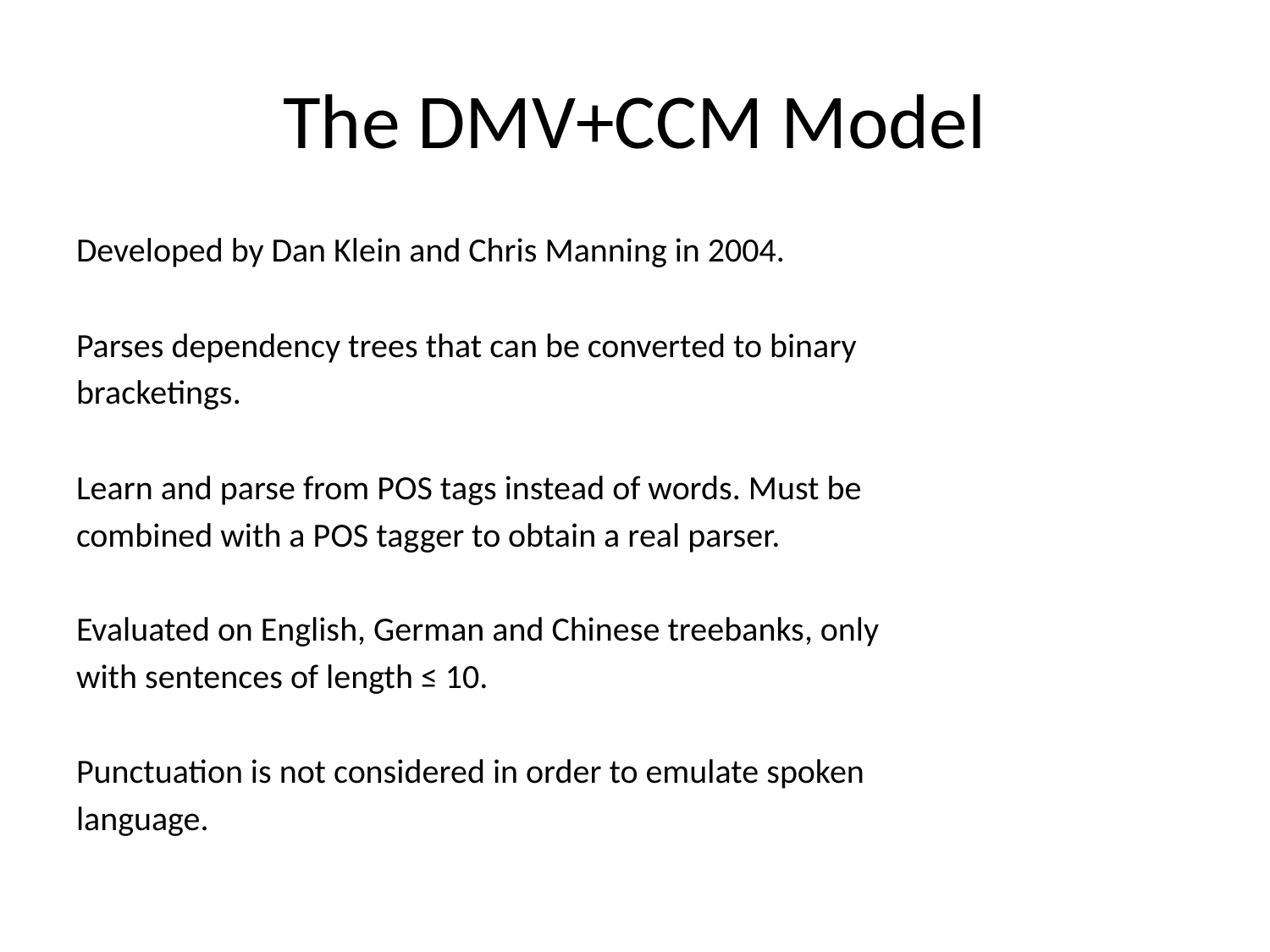

# The DMV+CCM Model
Developed by Dan Klein and Chris Manning in 2004.

Parses dependency trees that can be converted to binary
bracketings.

Learn and parse from POS tags instead of words. Must be
combined with a POS tagger to obtain a real parser.

Evaluated on English, German and Chinese treebanks, only
with sentences of length ≤ 10.

Punctuation is not considered in order to emulate spoken
language.